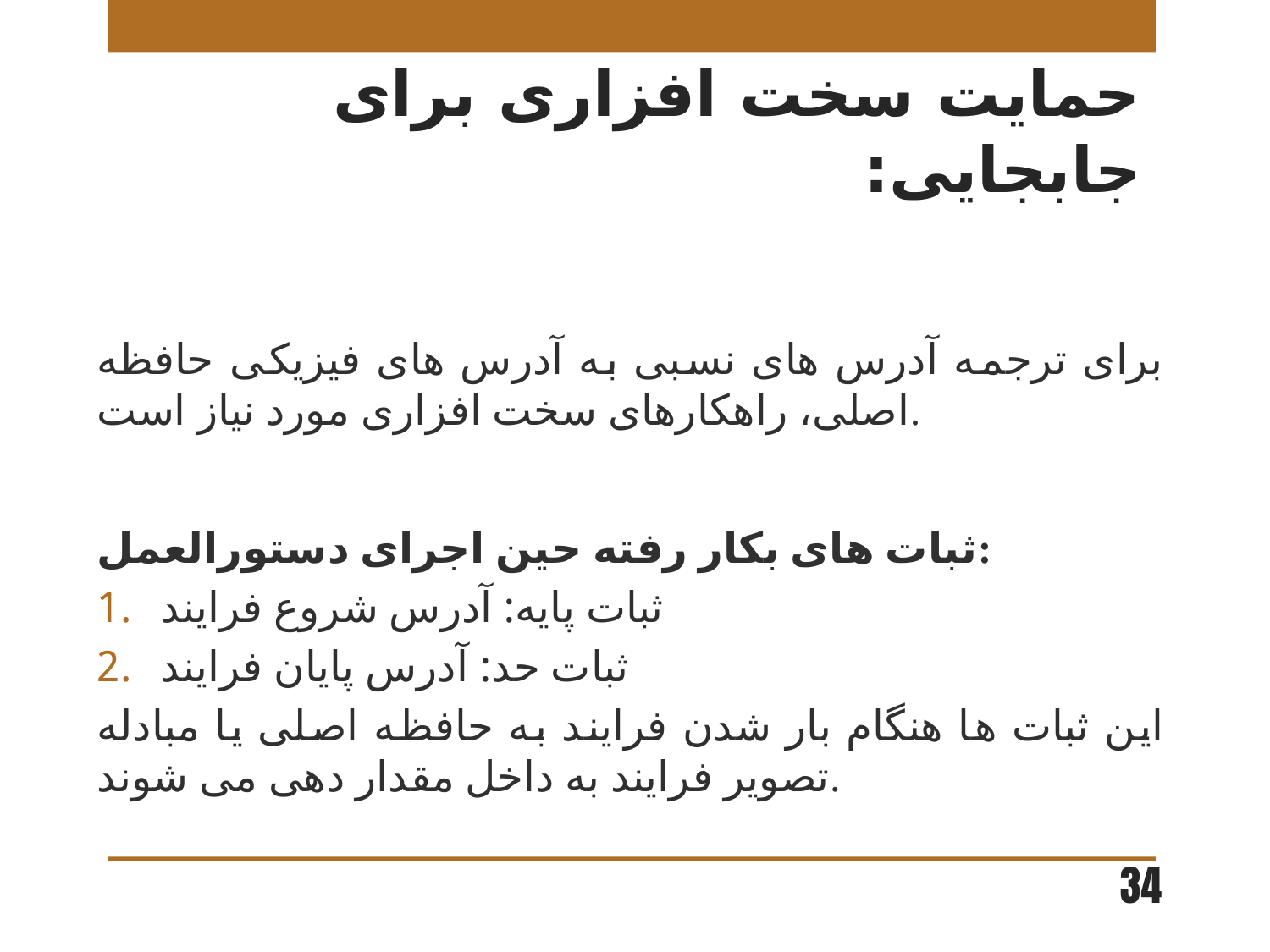

# حمایت سخت افزاری برای جابجایی:
برای ترجمه آدرس های نسبی به آدرس های فیزیکی حافظه اصلی، راهکارهای سخت افزاری مورد نیاز است.

ثبات های بکار رفته حین اجرای دستورالعمل:
ثبات پایه: آدرس شروع فرایند
ثبات حد: آدرس پایان فرایند
این ثبات ها هنگام بار شدن فرایند به حافظه اصلی یا مبادله تصویر فرایند به داخل مقدار دهی می شوند.
34